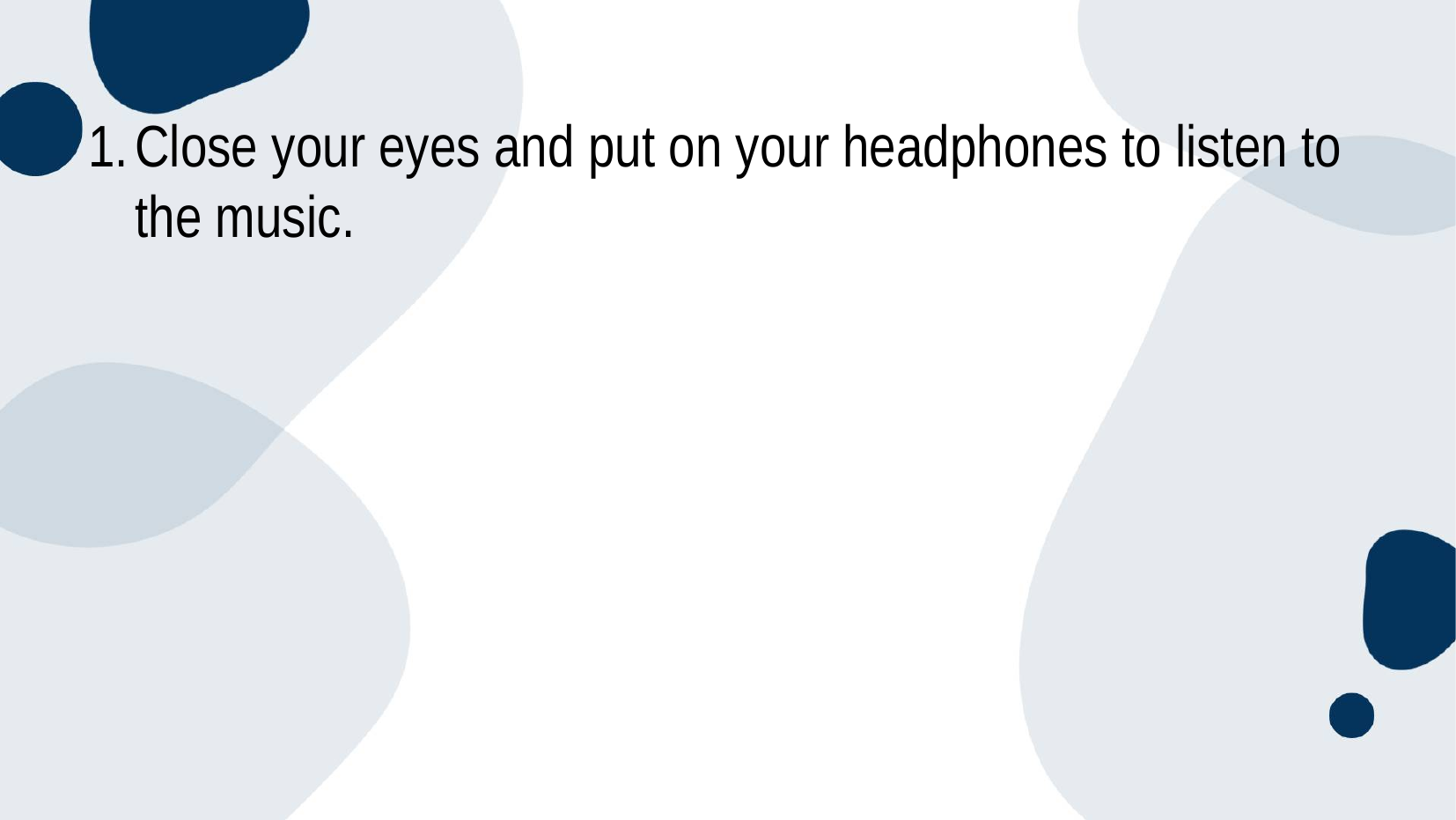

Close your eyes and put on your headphones to listen to the music.